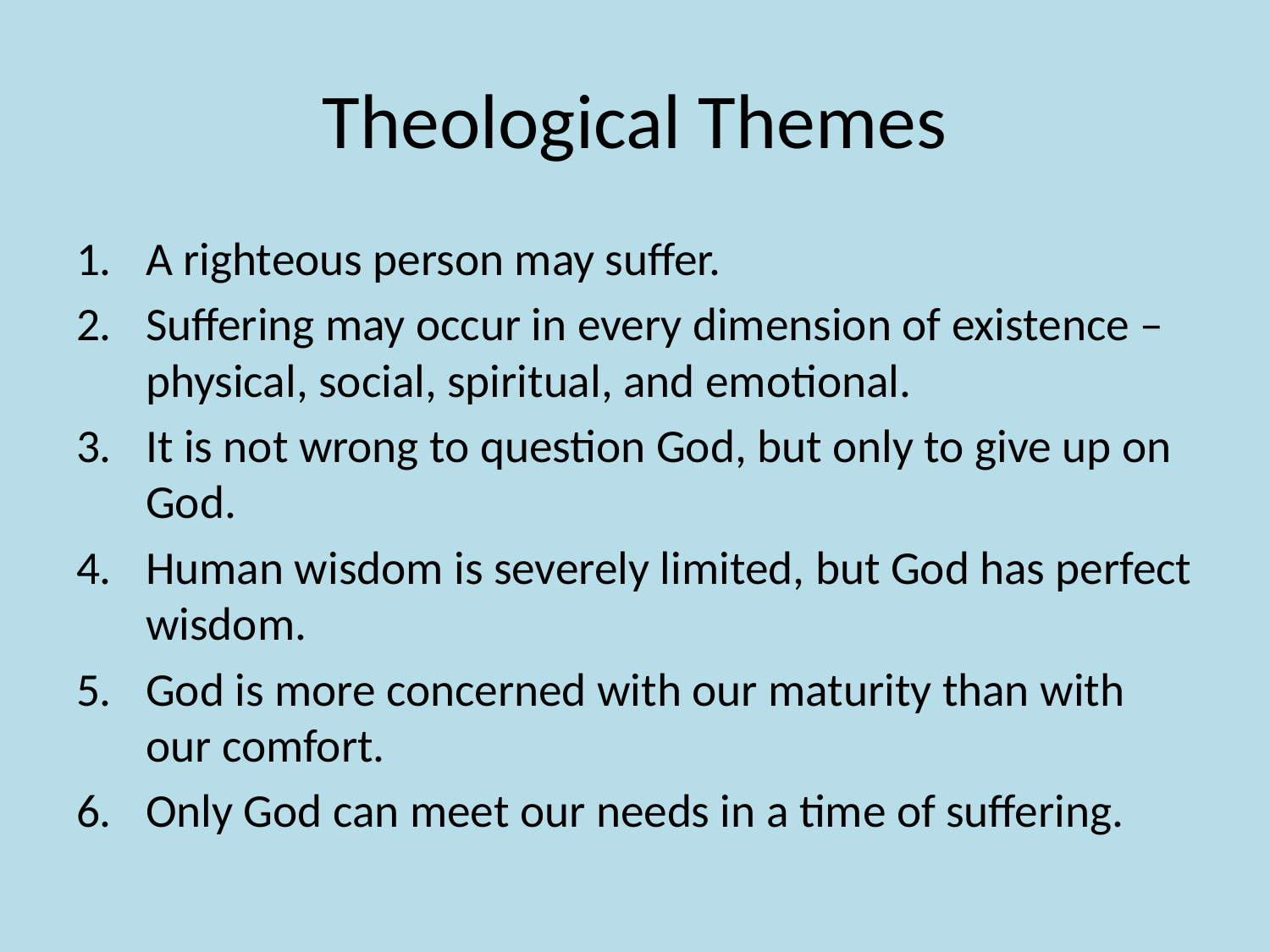

# Theological Themes
A righteous person may suffer.
Suffering may occur in every dimension of existence – physical, social, spiritual, and emotional.
It is not wrong to question God, but only to give up on God.
Human wisdom is severely limited, but God has perfect wisdom.
God is more concerned with our maturity than with our comfort.
Only God can meet our needs in a time of suffering.